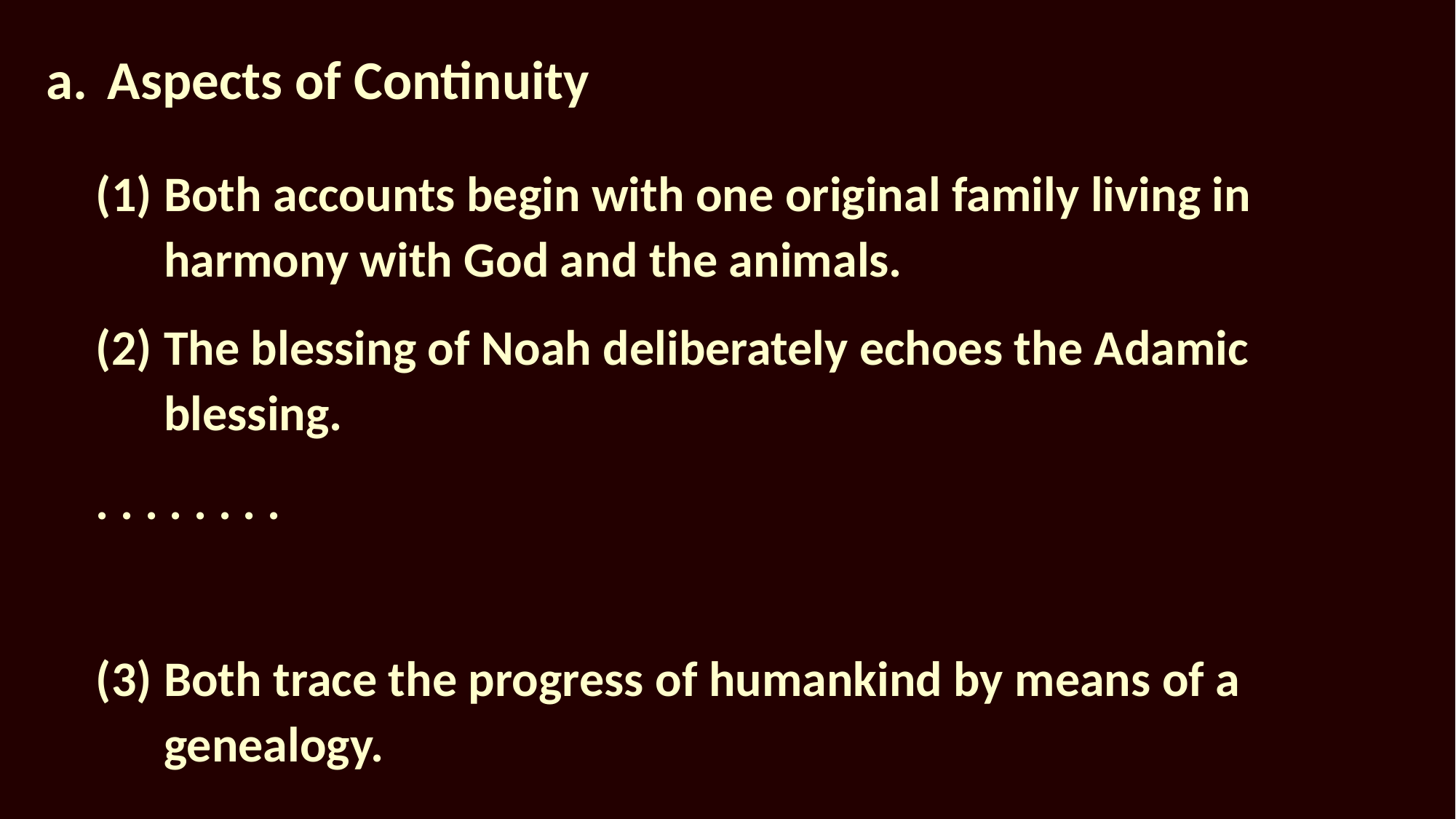

# a.	Aspects of Continuity
Both accounts begin with one original family living in harmony with God and the animals.
The blessing of Noah deliberately echoes the Adamic blessing.
. . . . . . . .

(3)	Both trace the progress of humankind by means of a genealogy.